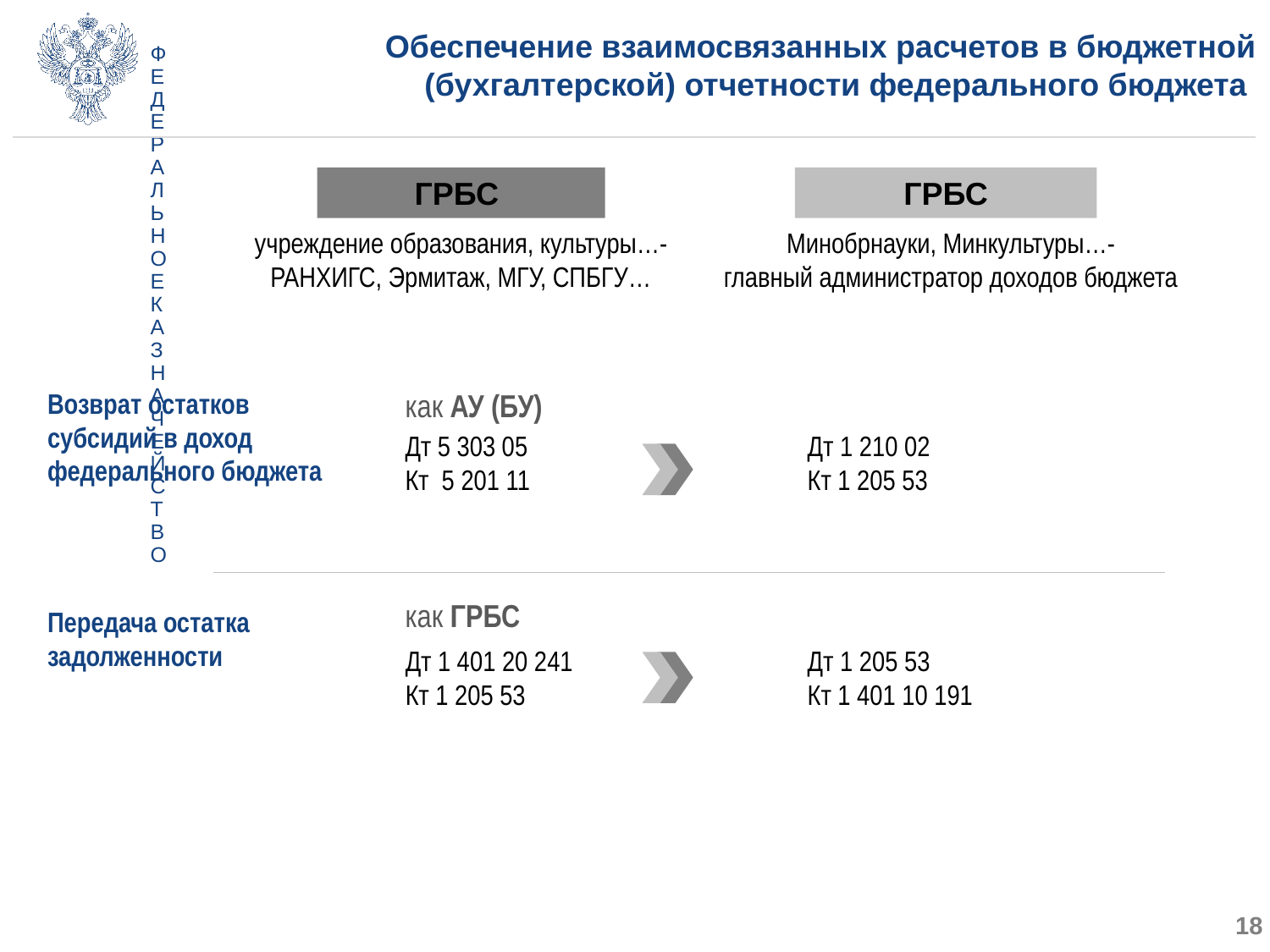

# Обеспечение взаимосвязанных расчетов в бюджетной (бухгалтерской) отчетности федерального бюджета
ГРБС
ГРБС
учреждение образования, культуры…-
РАНХИГС, Эрмитаж, МГУ, СПБГУ…
Минобрнауки, Минкультуры…-
главный администратор доходов бюджета
Возврат остатков субсидий в доход федерального бюджета
как АУ (БУ)
Дт 5 303 05
Кт  5 201 11
Дт 1 210 02
Кт 1 205 53

как ГРБС
Передача остатка задолженности
Дт 1 401 20 241
Кт 1 205 53
Дт 1 205 53
Кт 1 401 10 191

18